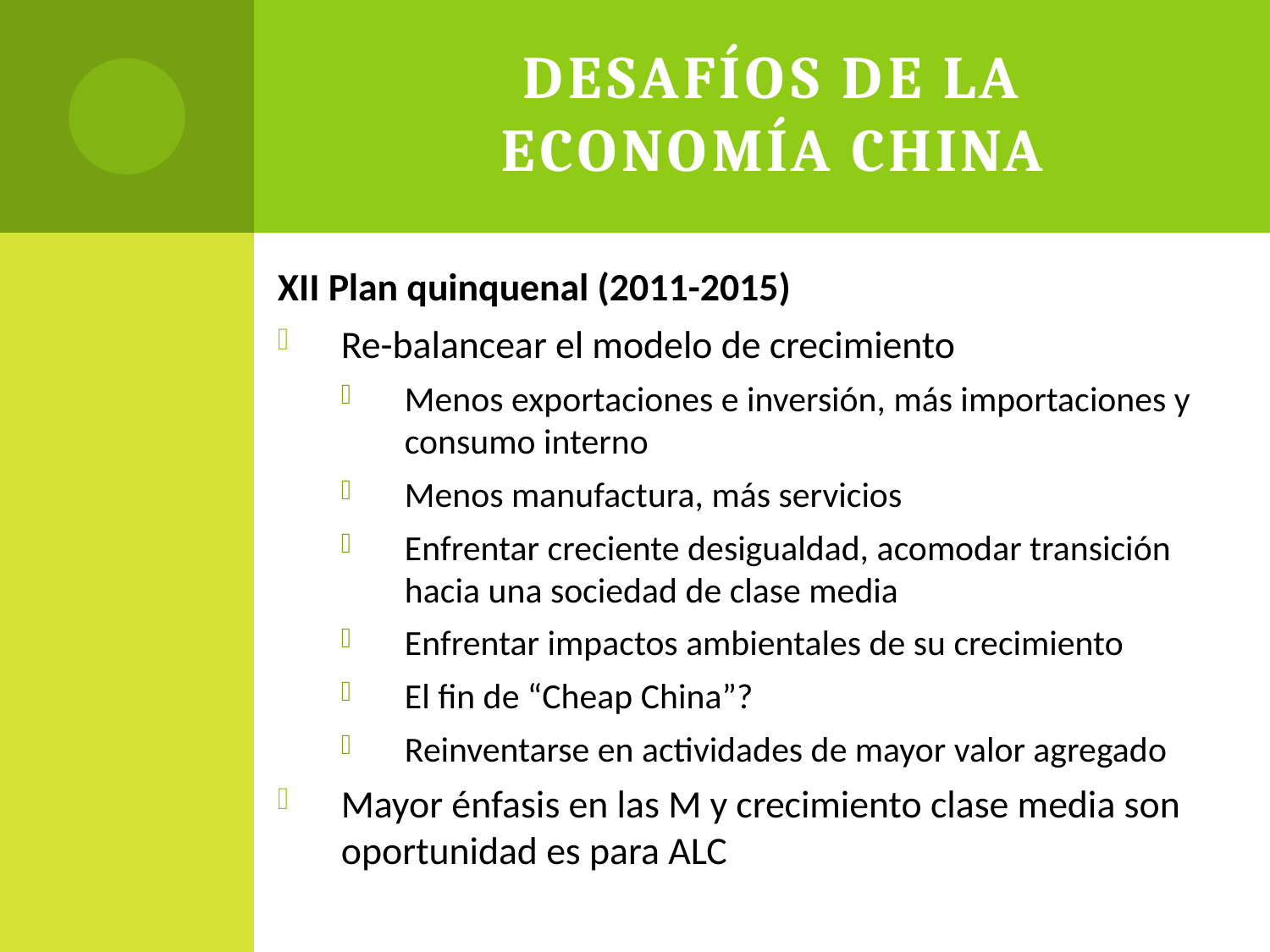

# Desafíos de la economía china
XII Plan quinquenal (2011-2015)
Re-balancear el modelo de crecimiento
Menos exportaciones e inversión, más importaciones y consumo interno
Menos manufactura, más servicios
Enfrentar creciente desigualdad, acomodar transición hacia una sociedad de clase media
Enfrentar impactos ambientales de su crecimiento
El fin de “Cheap China”?
Reinventarse en actividades de mayor valor agregado
Mayor énfasis en las M y crecimiento clase media son oportunidad es para ALC